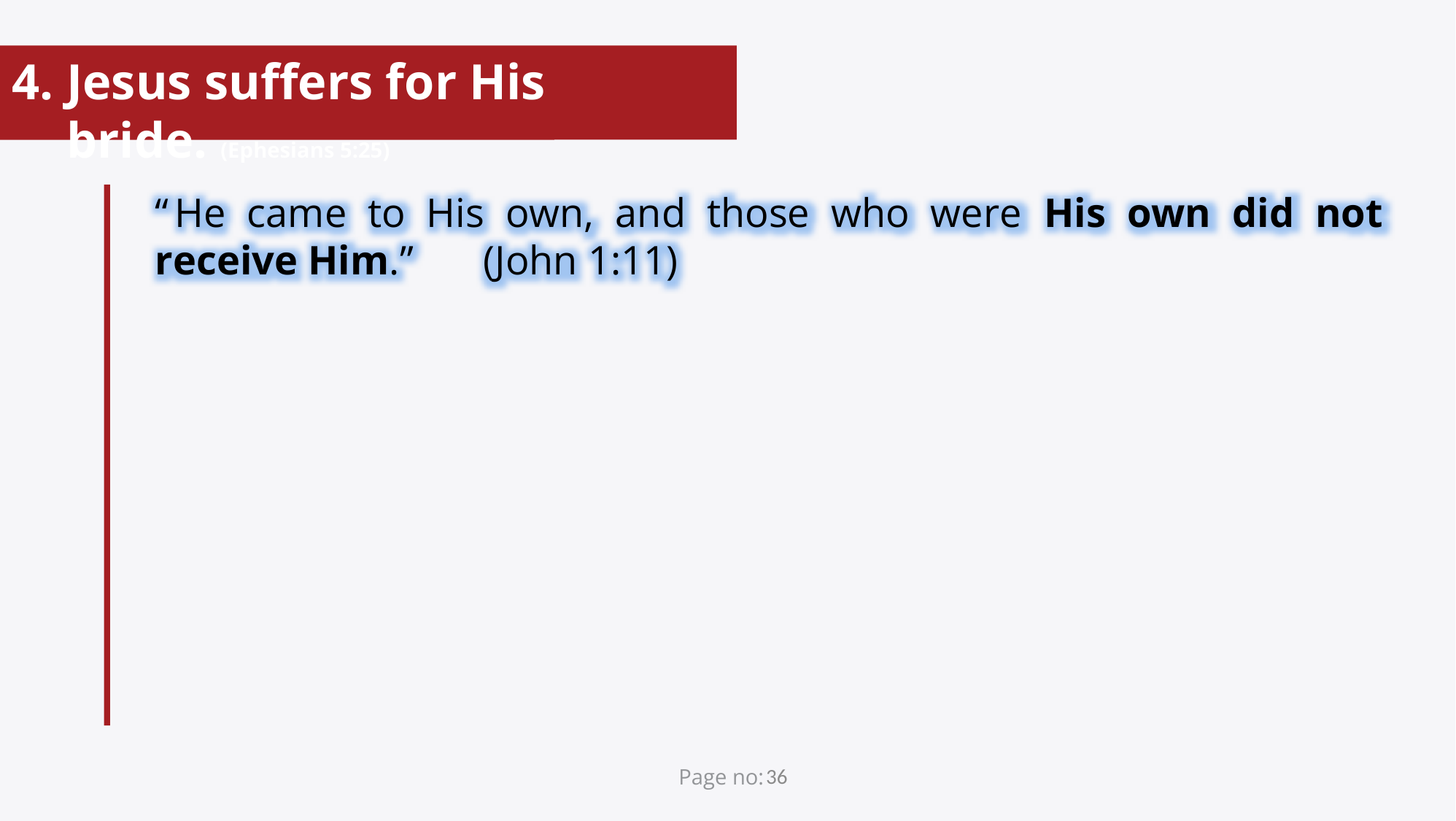

Jesus suffers for His bride. (Ephesians 5:25)

“ He came to His own, and those who were His own did not receive Him.”	(John 1:11)